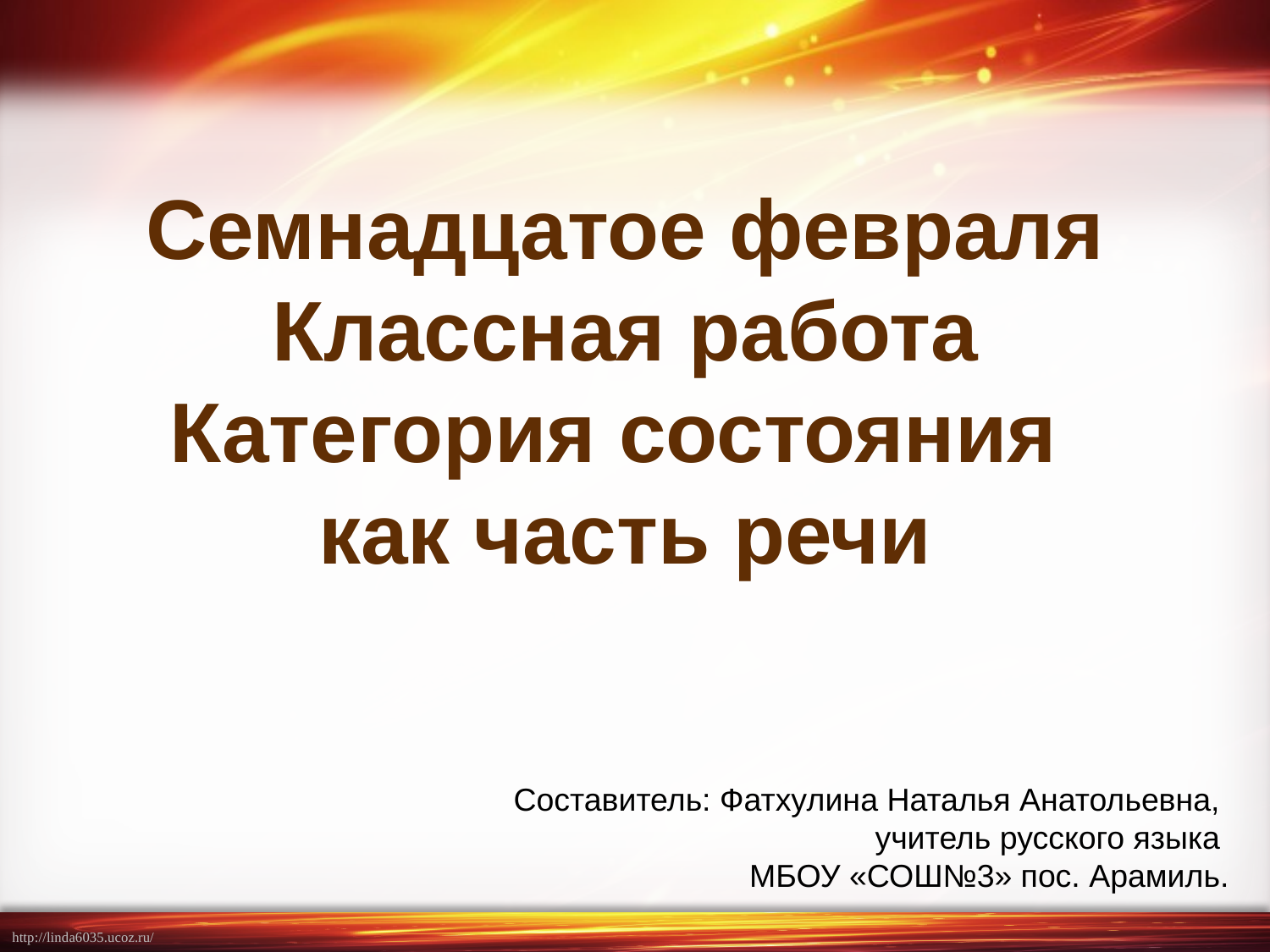

Семнадцатое февраля
Классная работа
Категория состояния
как часть речи
Составитель: Фатхулина Наталья Анатольевна,
учитель русского языка
МБОУ «СОШ№3» пос. Арамиль.